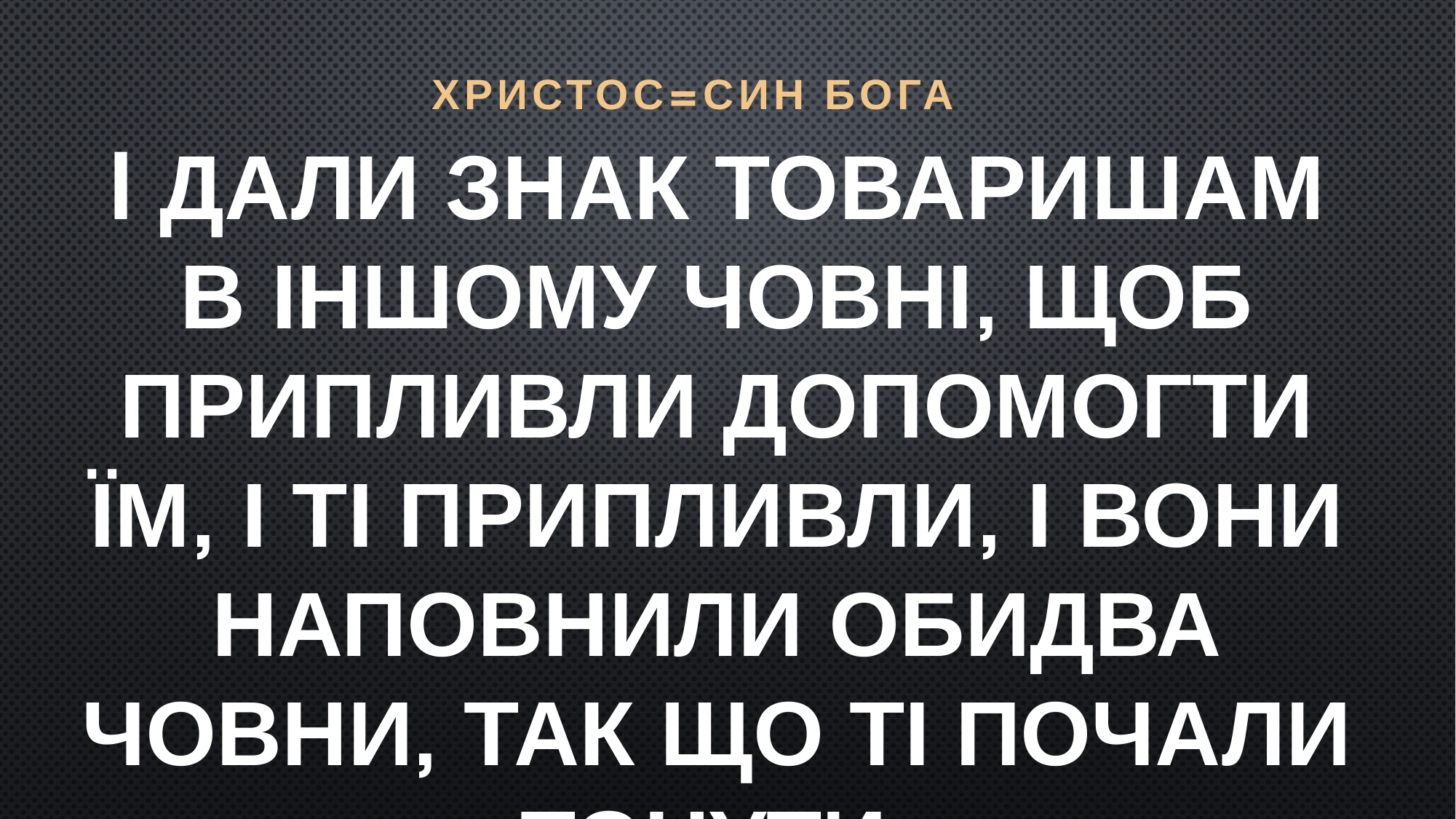

ХРИСТОС=СИН БОГА
I дали знак товаришам в іншому човні, щоб припливли допомогти їм, і ті припливли, і вони наповнили обидва човни, так що ті почали тонути.